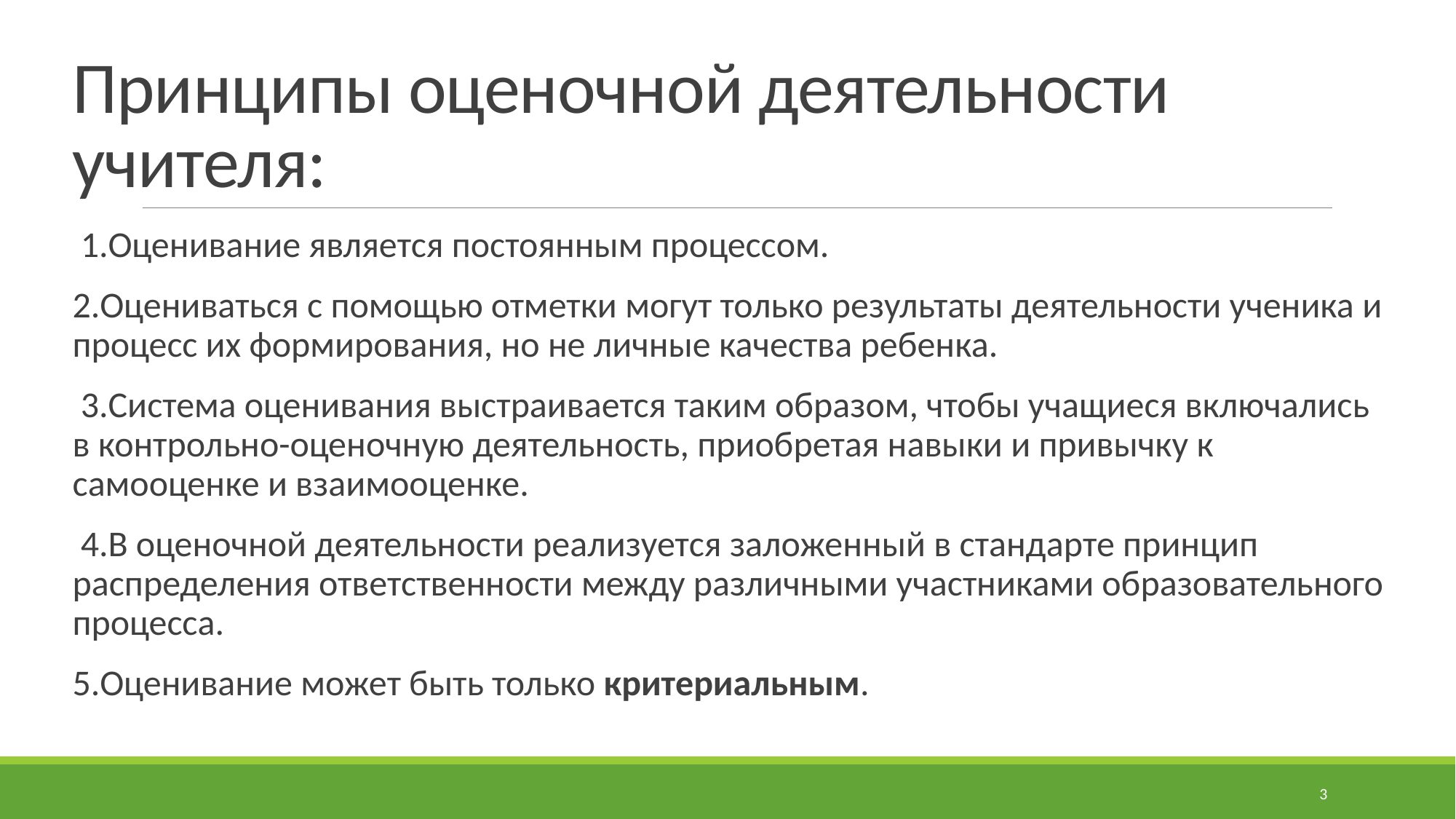

# Принципы оценочной деятельности учителя:
 1.Оценивание является постоянным процессом.
2.Оцениваться с помощью отметки могут только результаты деятельности ученика и процесс их формирования, но не личные качества ребенка.
 3.Система оценивания выстраивается таким образом, чтобы учащиеся включались в контрольно-оценочную деятельность, приобретая навыки и привычку к самооценке и взаимооценке.
 4.В оценочной деятельности реализуется заложенный в стандарте принцип распределения ответственности между различными участниками образовательного процесса.
5.Оценивание может быть только критериальным.
3